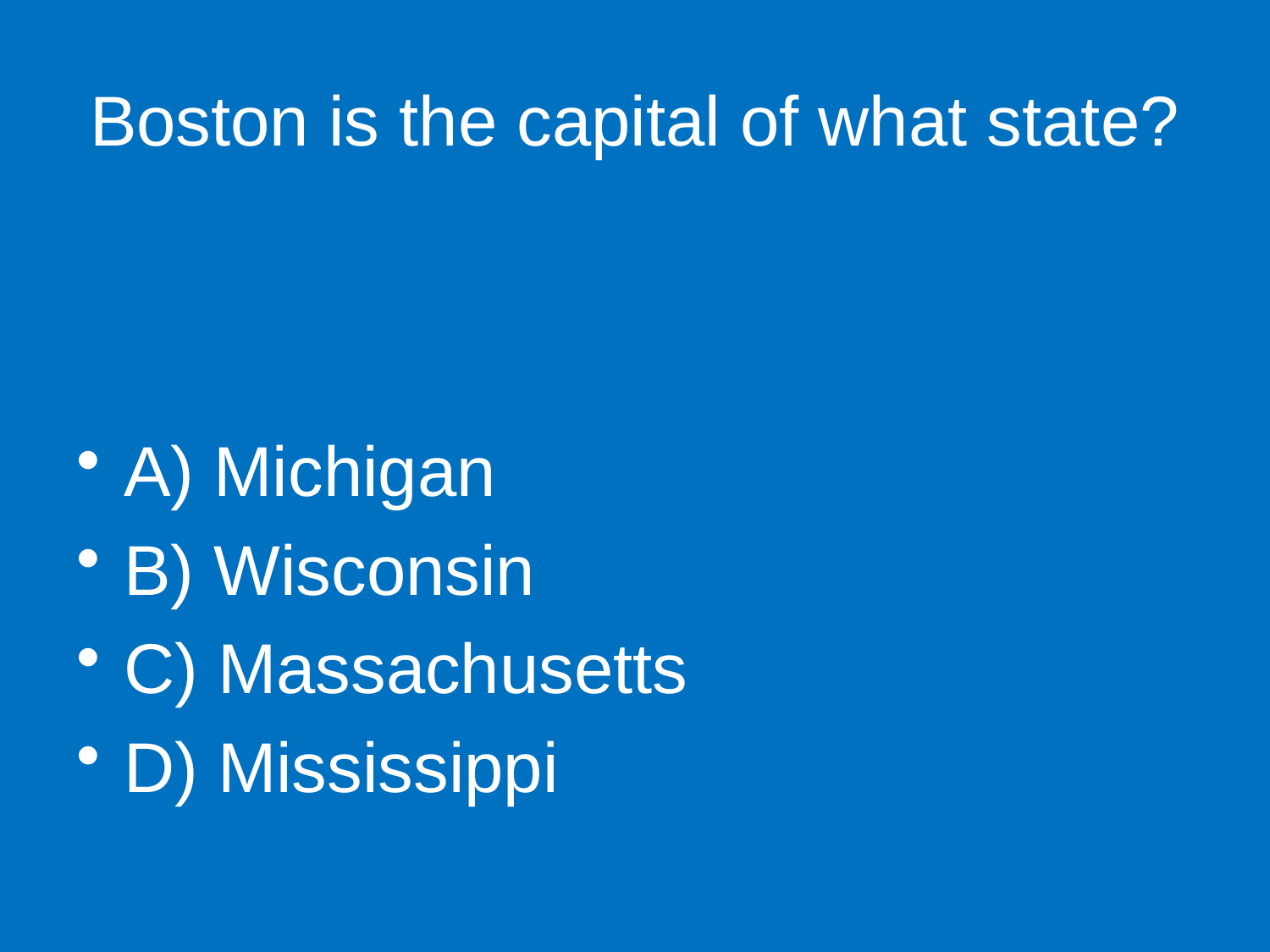

# Boston is the capital of what state?

A) Michigan
B) Wisconsin
C) Massachusetts
D) Mississippi